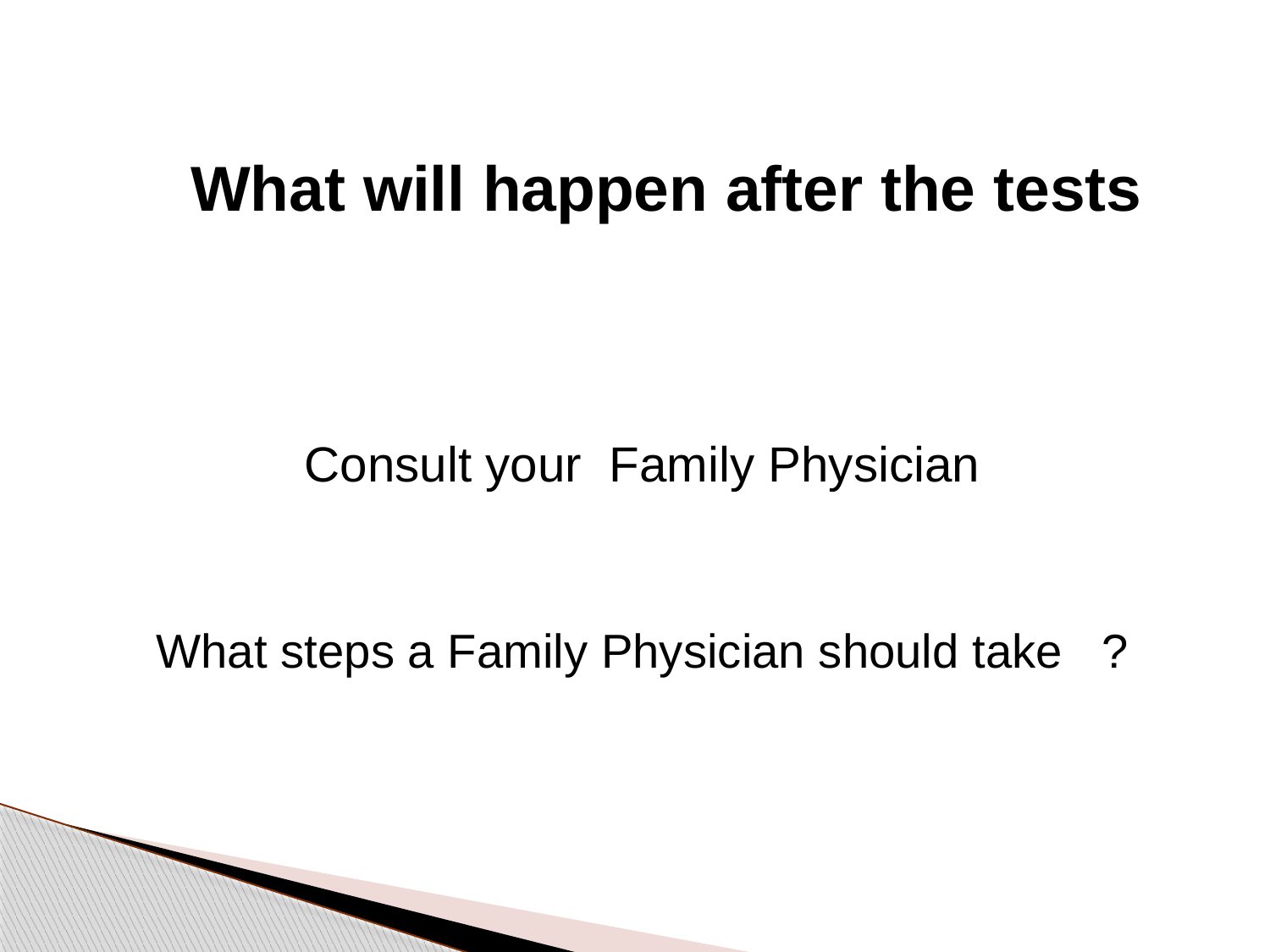

# What will happen after the tests

Consult your  Family Physician

What steps a Family Physician should take   ?